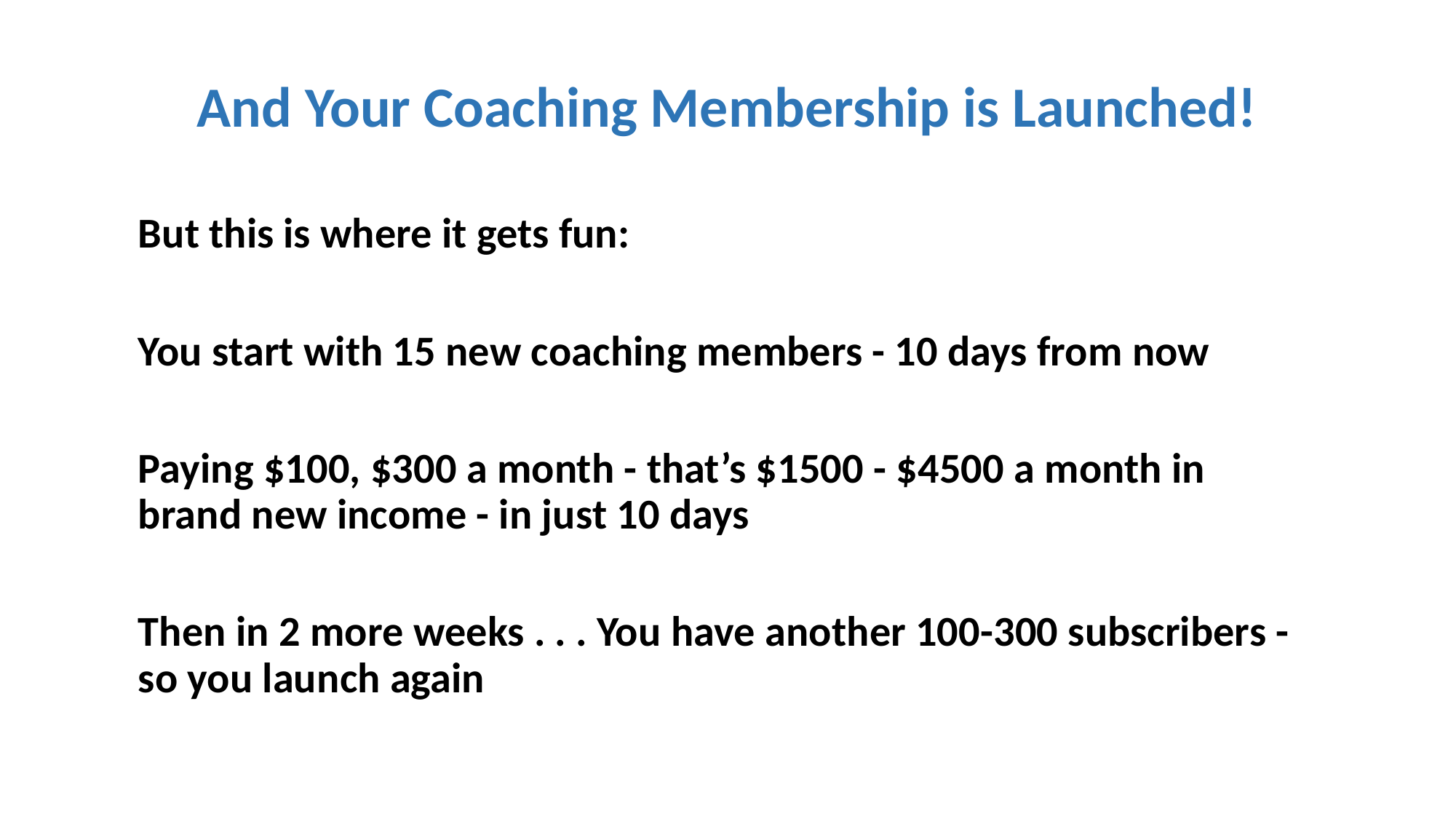

And Your Coaching Membership is Launched!

But this is where it gets fun:

You start with 15 new coaching members - 10 days from now

Paying $100, $300 a month - that’s $1500 - $4500 a month in brand new income - in just 10 days

Then in 2 more weeks . . . You have another 100-300 subscribers - so you launch again